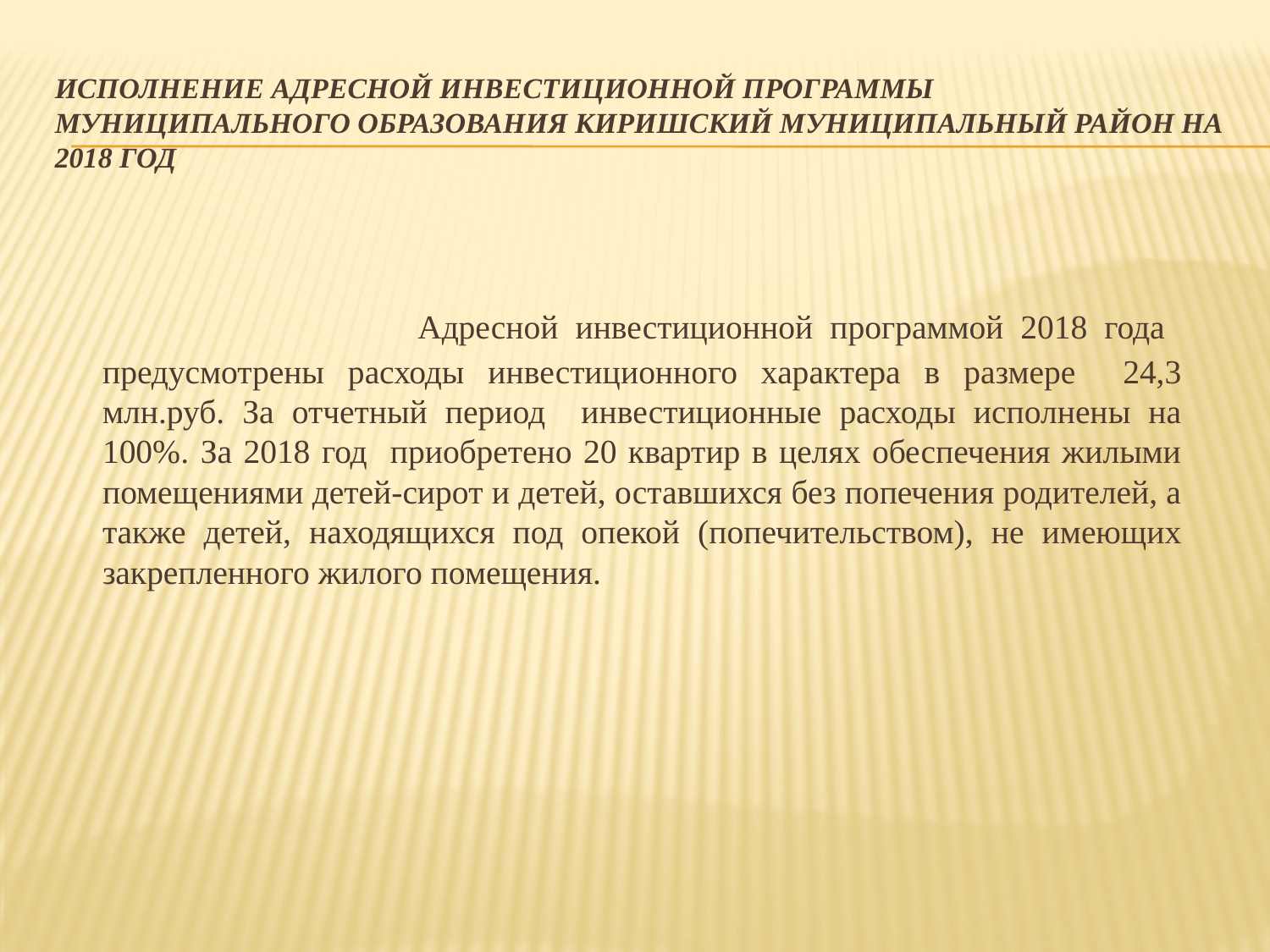

# Исполнение адресной инвестиционной программы  муниципального образования Киришский муниципальный район на 2018 год
                Адресной инвестиционной программой 2018 года  предусмотрены расходы инвестиционного характера в размере  24,3 млн.руб. За отчетный период  инвестиционные расходы исполнены на 100%. За 2018 год  приобретено 20 квартир в целях обеспечения жилыми помещениями детей-сирот и детей, оставшихся без попечения родителей, а также детей, находящихся под опекой (попечительством), не имеющих закрепленного жилого помещения.